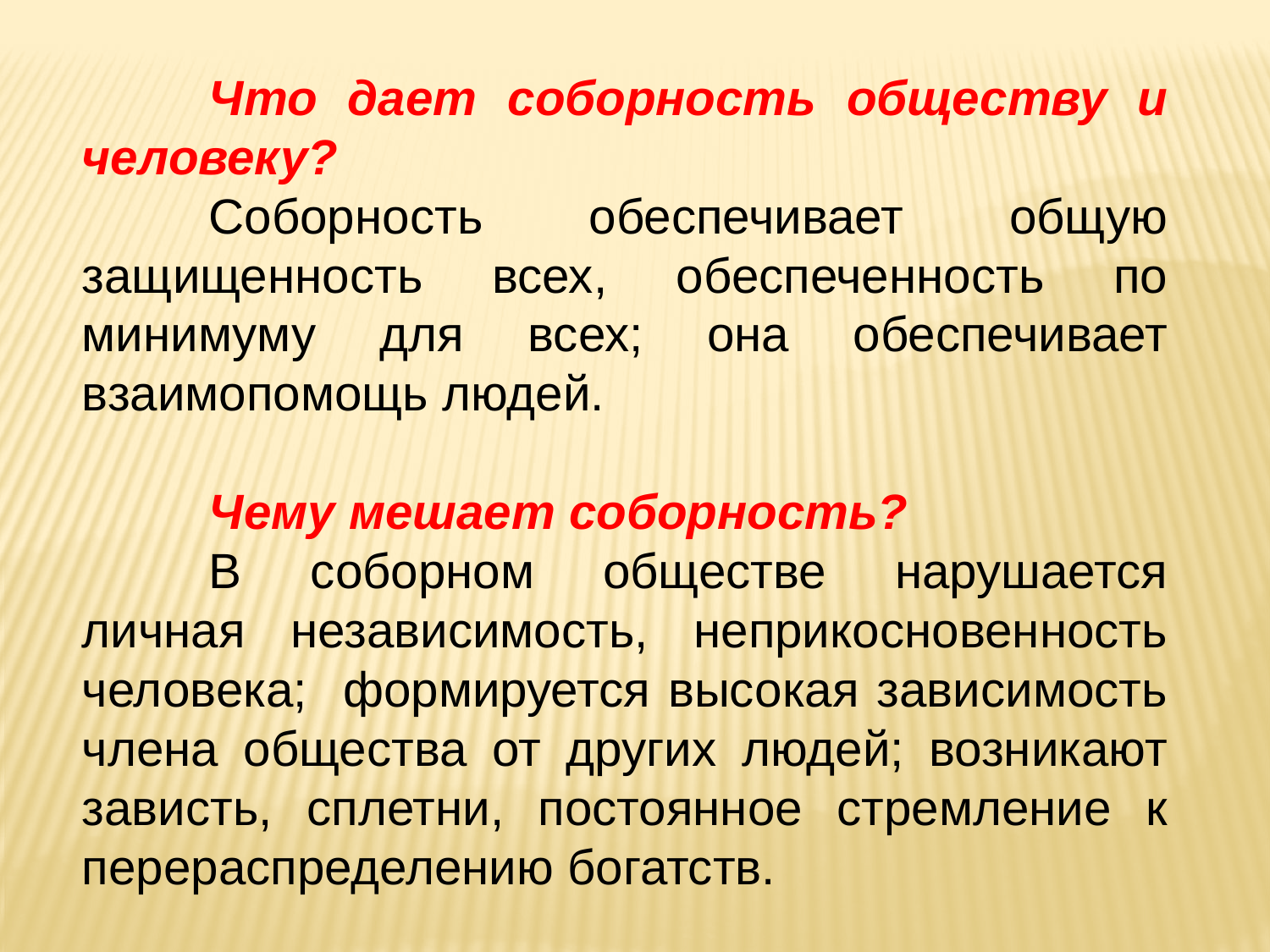

Что дает соборность обществу и человеку?
	Соборность обеспечивает общую защищенность всех, обеспеченность по минимуму для всех; она обеспечивает взаимопомощь людей.

	Чему мешает соборность?
	В соборном обществе нарушается личная независимость, неприкосновенность человека;  формируется высокая зависимость члена общества от других людей; возникают зависть, сплетни, постоянное стремление к перераспределению богатств.